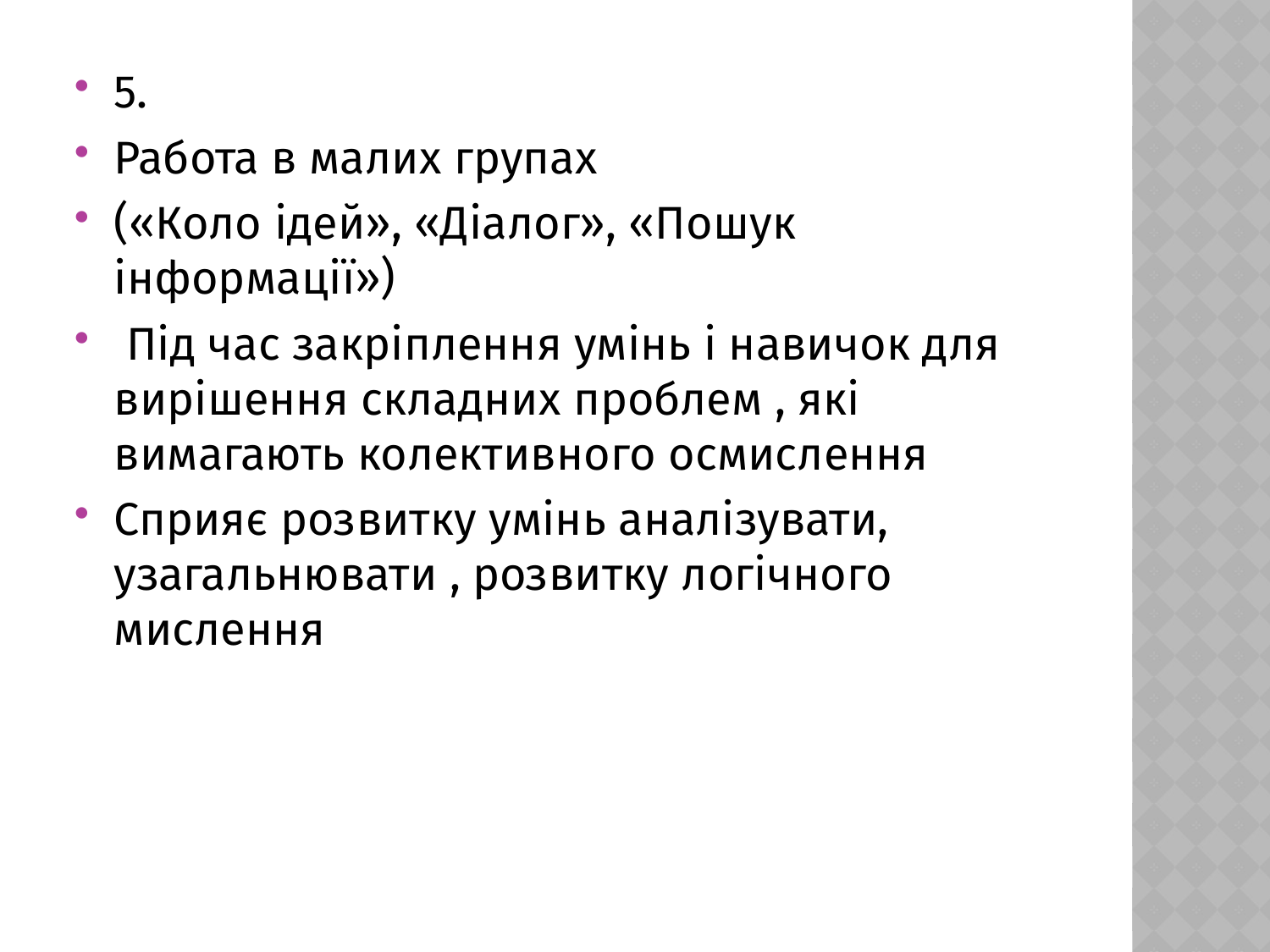

#
5.
Работа в малих групах
(«Коло ідей», «Діалог», «Пошук інформації»)
 Під час закріплення умінь і навичок для вирішення складних проблем , які вимагають колективного осмислення
Сприяє розвитку умінь аналізувати, узагальнювати , розвитку логічного мислення